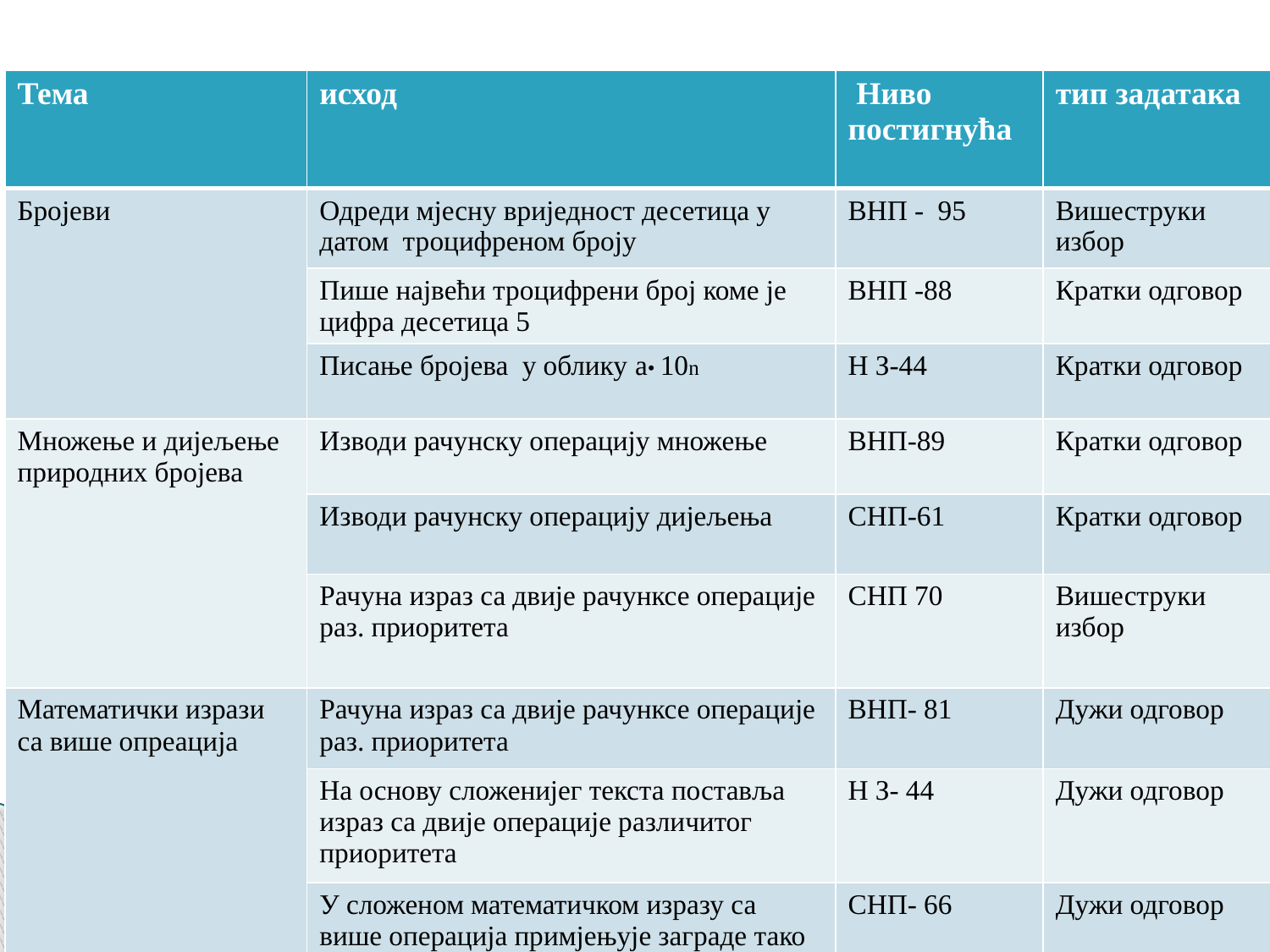

#
| Тема | исход | Ниво постигнућа | тип задатака |
| --- | --- | --- | --- |
| Бројеви | Одреди мјесну вриједност десетица у датом троцифреном броју | ВНП - 95 | Вишеструки избор |
|  | Пише највећи троцифрени број коме је цифра десетица 5 | ВНП -88 | Кратки одговор |
|  | Писање бројева у облику а• 10n | Н З-44 | Кратки одговор |
| Множење и дијељење природних бројева | Изводи рачунску операцију множење | ВНП-89 | Кратки одговор |
|  | Изводи рачунску операцију дијељења | СНП-61 | Кратки одговор |
|  | Рачуна израз са двије рачунксе операције раз. приоритета | СНП 70 | Вишеструки избор |
| Математички изрази са више опреација | Рачуна израз са двије рачунксе операције раз. приоритета | ВНП- 81 | Дужи одговор |
|  | На основу сложенијег текста поставља израз са двије операције различитог приоритета | Н З- 44 | Дужи одговор |
|  | У сложеном математичком изразу са више операција примјењује заграде тако да написана једнкаост буде тачна | СНП- 66 | Дужи одговор |